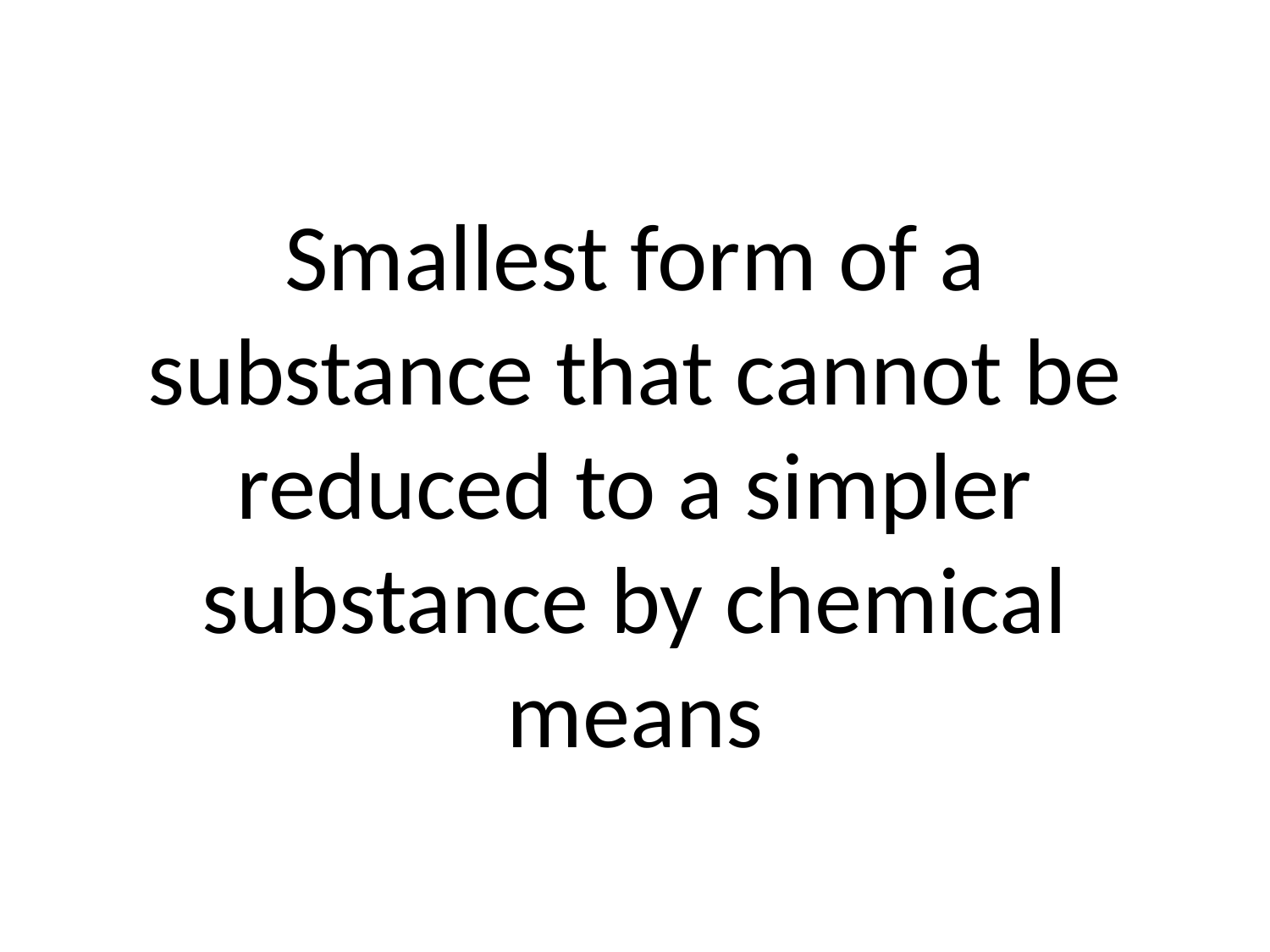

# Smallest form of a substance that cannot be reduced to a simpler substance by chemical means